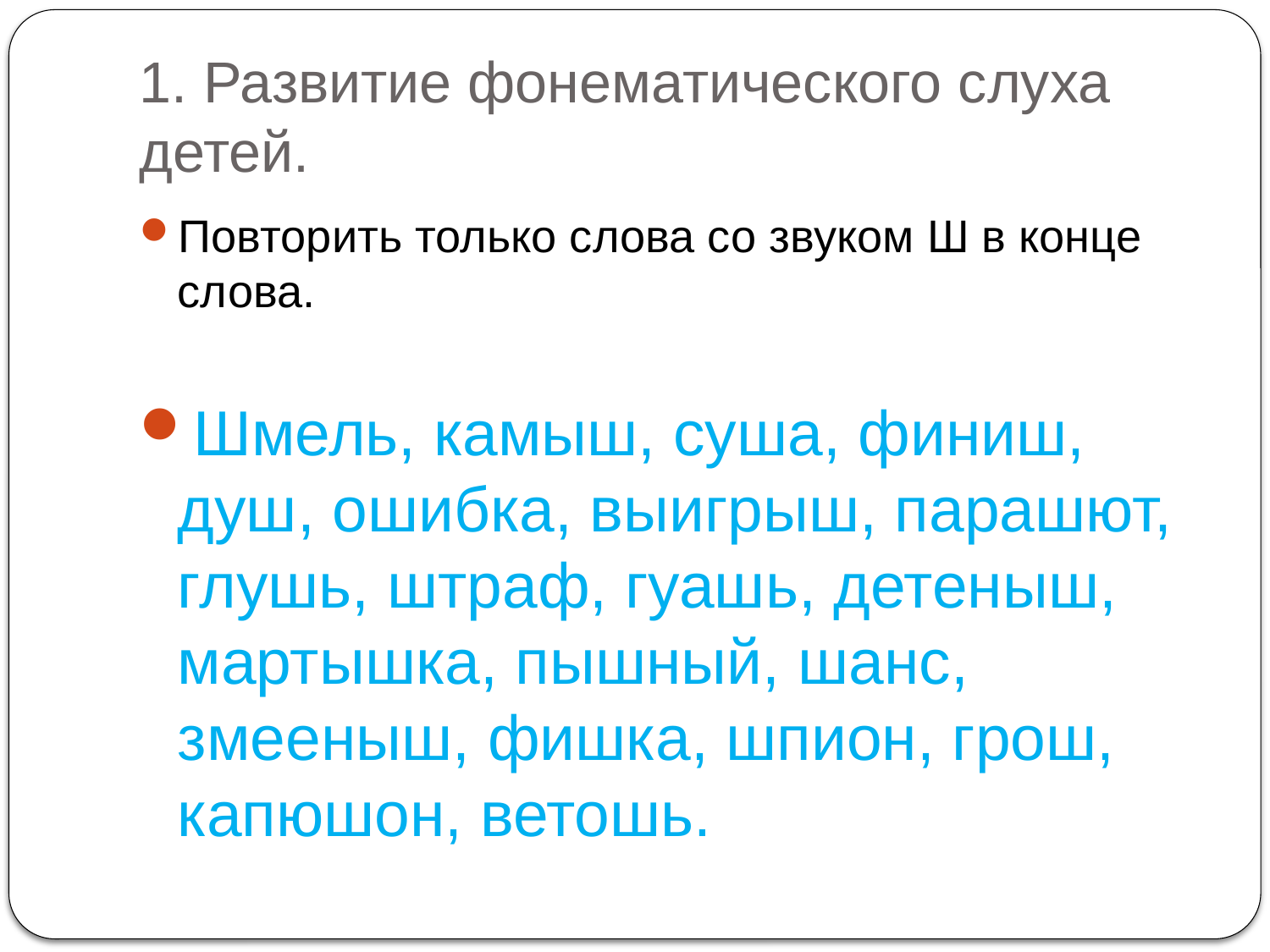

# 1. Развитие фонематического слуха детей.
Повторить только слова со звуком Ш в конце слова.

Шмель, камыш, суша, финиш, душ, ошибка, выигрыш, парашют, глушь, штраф, гуашь, детеныш, мартышка, пышный, шанс, змееныш, фишка, шпион, грош, капюшон, ветошь.